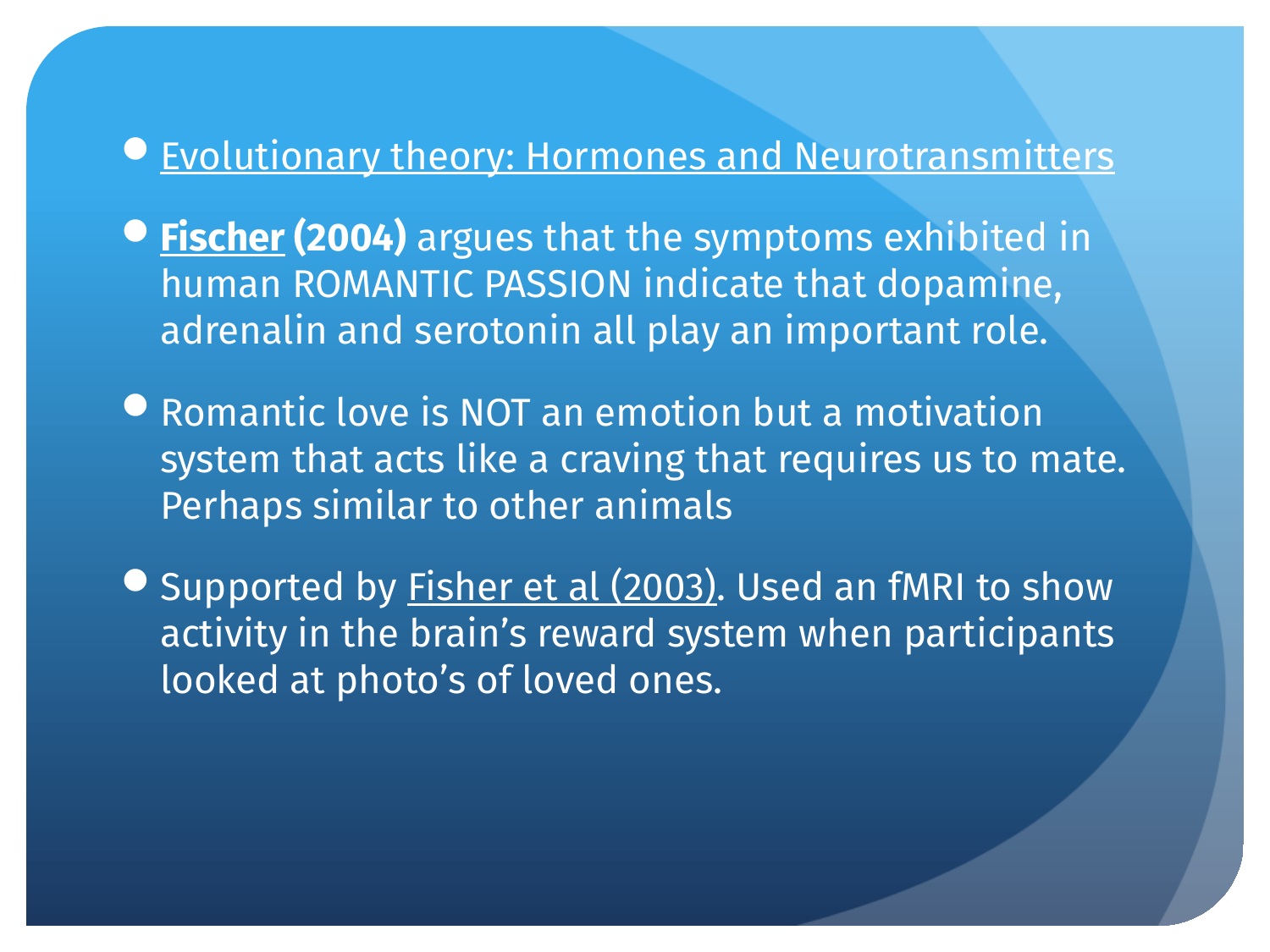

Evolutionary theory: Hormones and Neurotransmitters
Fischer (2004) argues that the symptoms exhibited in human ROMANTIC PASSION indicate that dopamine, adrenalin and serotonin all play an important role.
Romantic love is NOT an emotion but a motivation system that acts like a craving that requires us to mate. Perhaps similar to other animals
Supported by Fisher et al (2003). Used an fMRI to show activity in the brain’s reward system when participants looked at photo’s of loved ones.